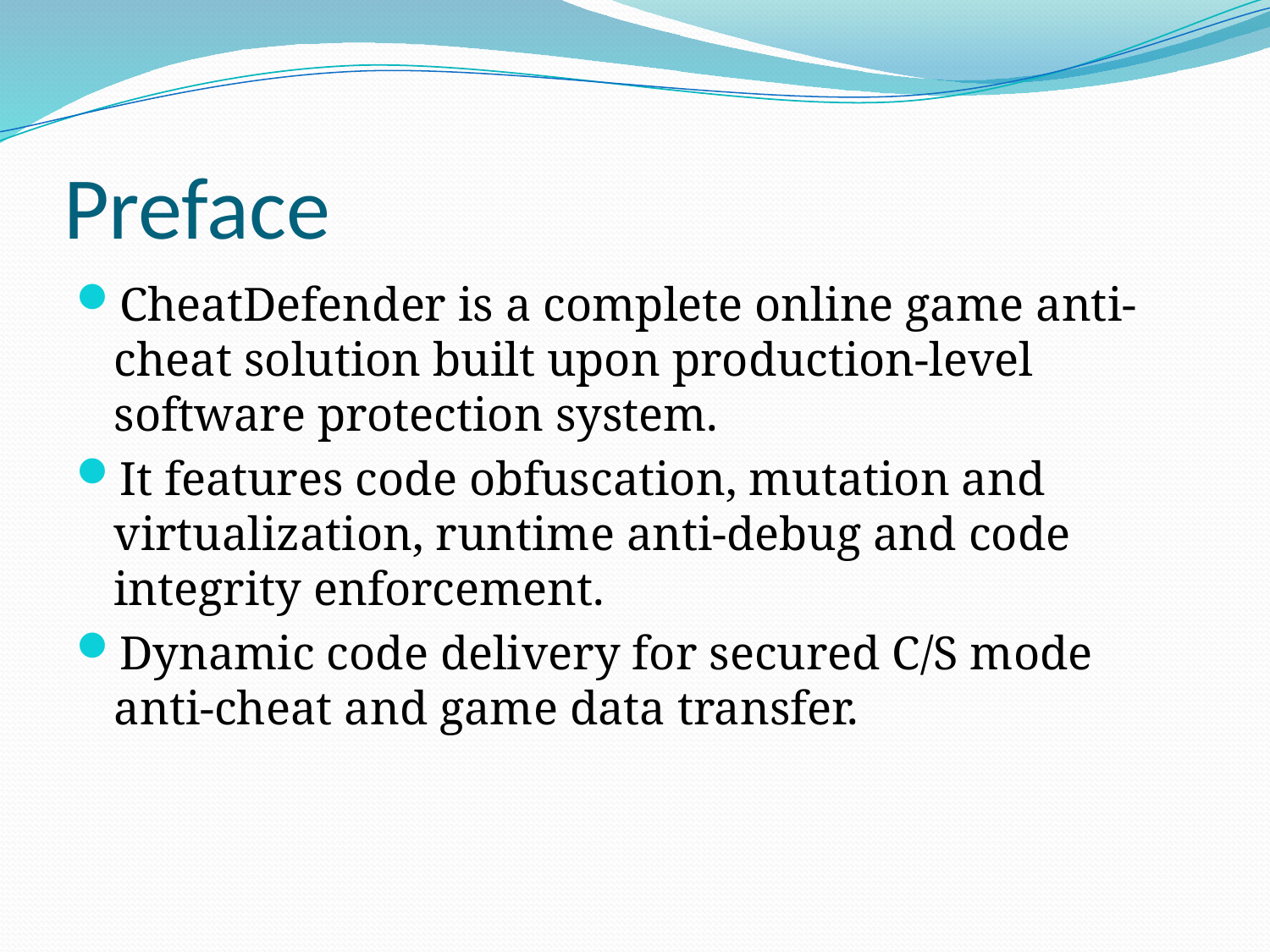

# Preface
CheatDefender is a complete online game anti-cheat solution built upon production-level software protection system.
It features code obfuscation, mutation and virtualization, runtime anti-debug and code integrity enforcement.
Dynamic code delivery for secured C/S mode anti-cheat and game data transfer.